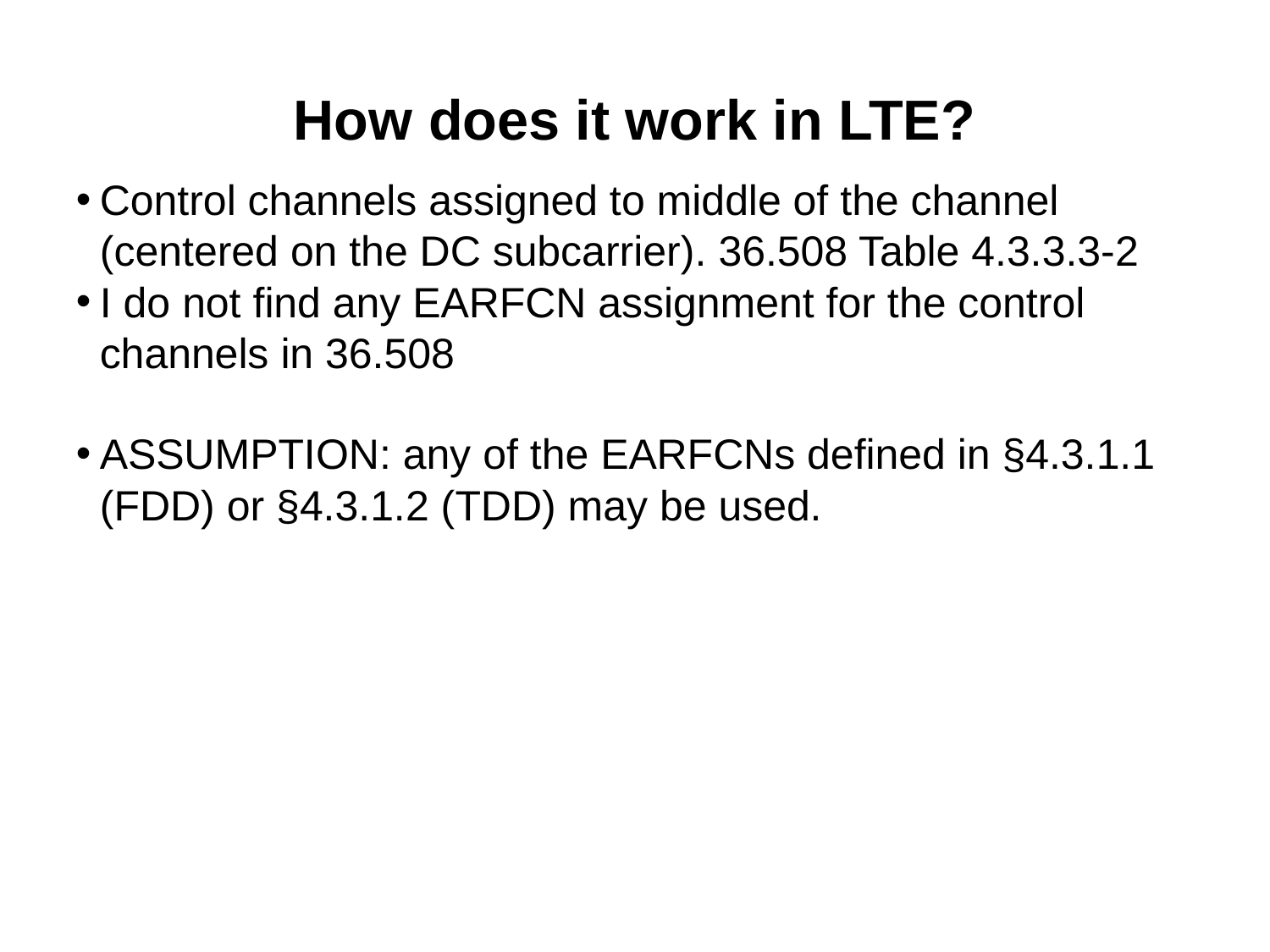

# How does it work in LTE?
Control channels assigned to middle of the channel (centered on the DC subcarrier). 36.508 Table 4.3.3.3-2
I do not find any EARFCN assignment for the control channels in 36.508

ASSUMPTION: any of the EARFCNs defined in §4.3.1.1 (FDD) or §4.3.1.2 (TDD) may be used.